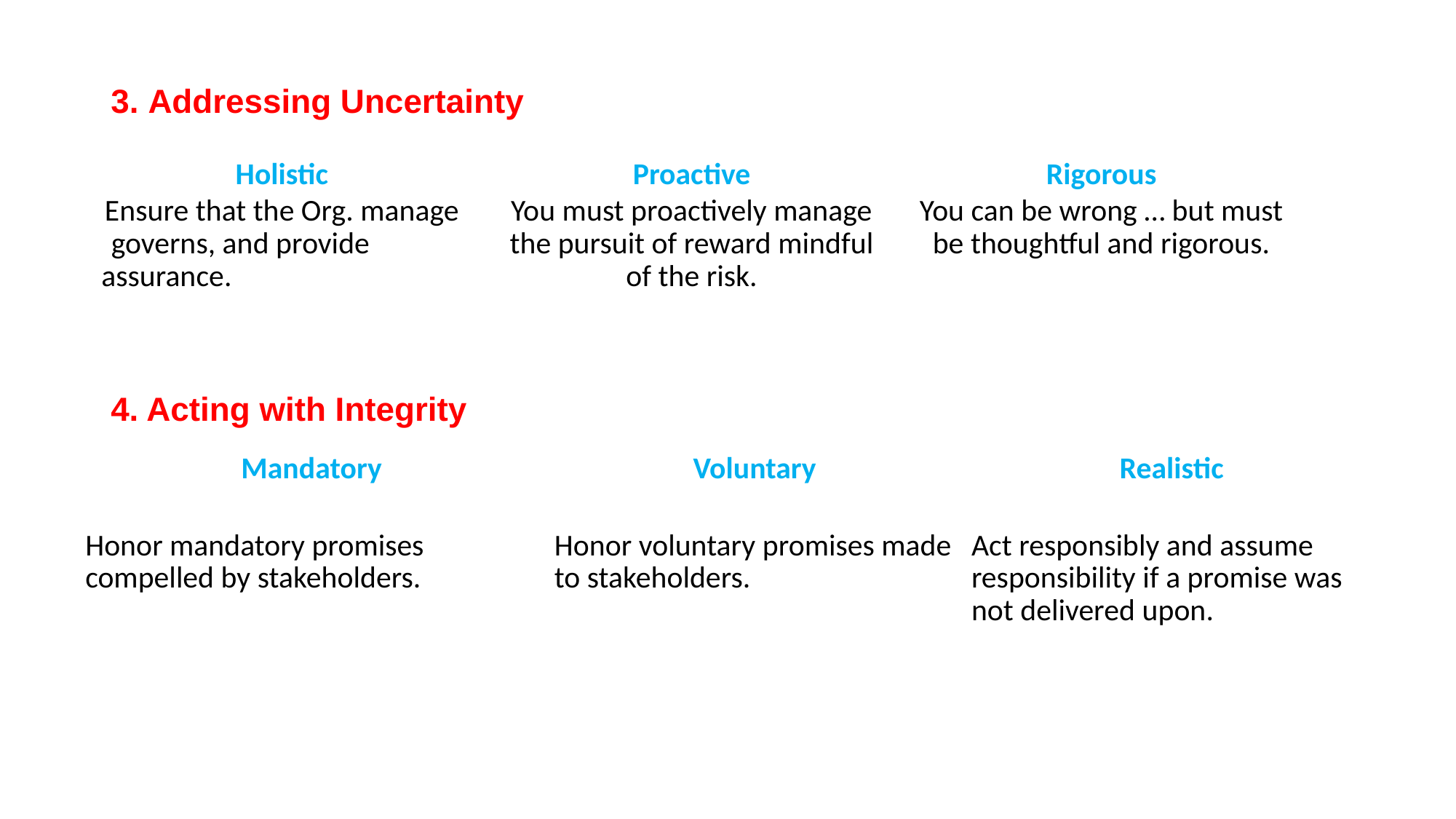

# 3. Addressing Uncertainty
| Holistic | Proactive | Rigorous |
| --- | --- | --- |
| Ensure that the Org. manage governs, and provide assurance. includes both risk and reward. | You must proactively manage the pursuit of reward mindful of the risk. | You can be wrong … but must be thoughtful and rigorous. |
4. Acting with Integrity

| Mandatory | Voluntary | Realistic |
| --- | --- | --- |
| Honor mandatory promises compelled by stakeholders. | Honor voluntary promises made to stakeholders. | Act responsibly and assume responsibility if a promise was not delivered upon. |